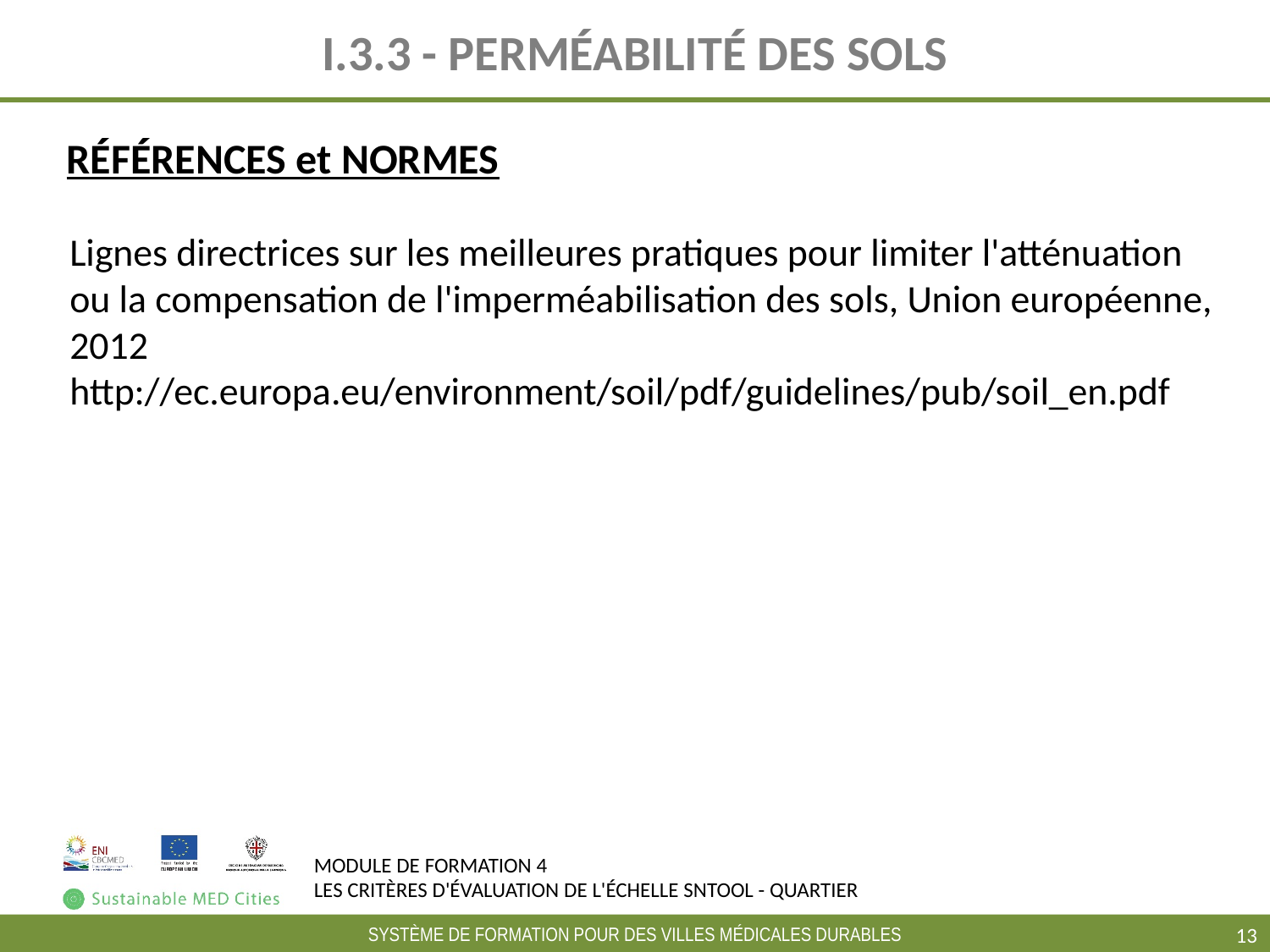

# I.3.3 - PERMÉABILITÉ DES SOLS
RÉFÉRENCES et NORMES
Lignes directrices sur les meilleures pratiques pour limiter l'atténuation ou la compensation de l'imperméabilisation des sols, Union européenne, 2012
http://ec.europa.eu/environment/soil/pdf/guidelines/pub/soil_en.pdf
13